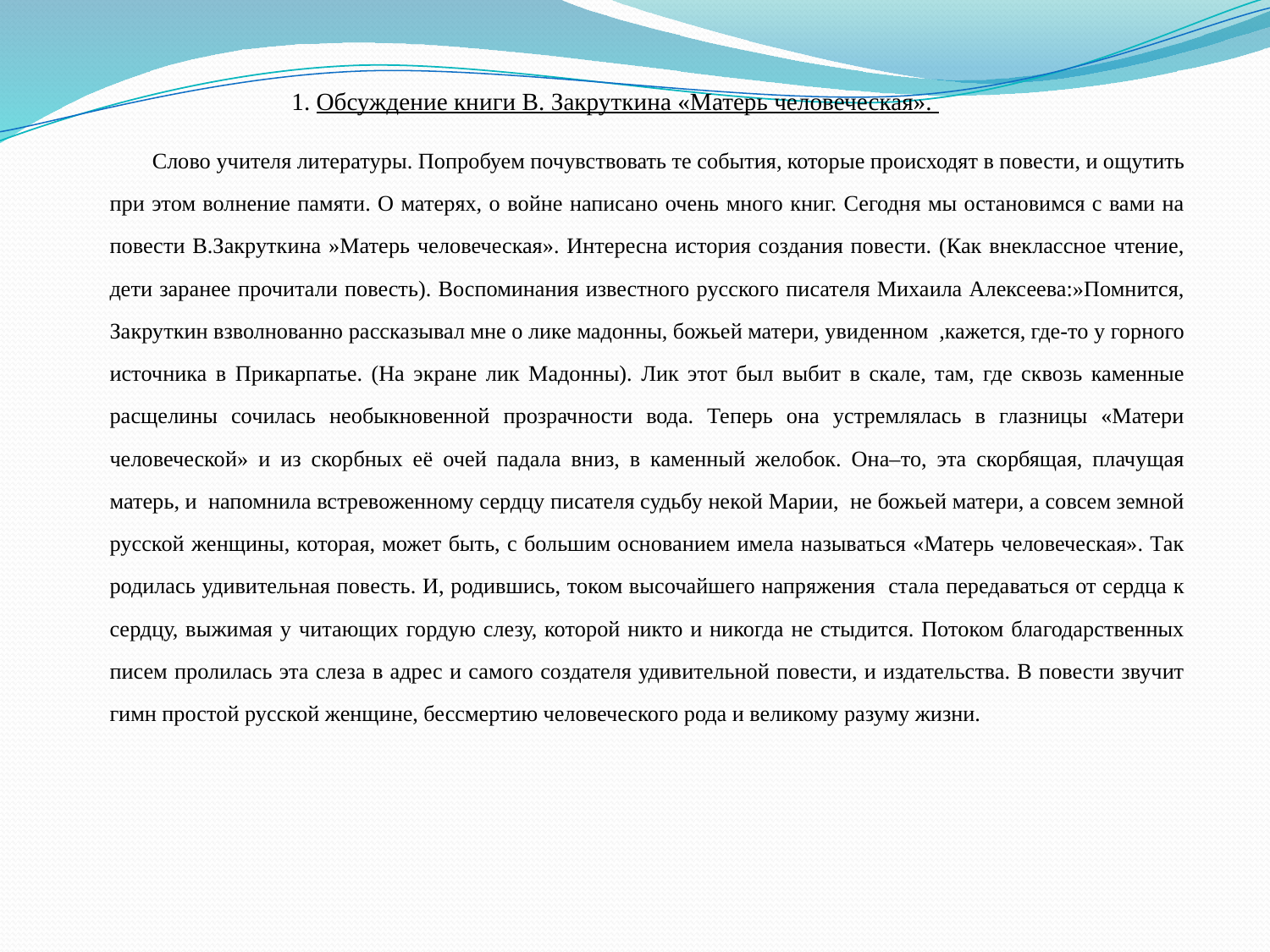

Слово учителя литературы. Попробуем почувствовать те события, которые происходят в повести, и ощутить при этом волнение памяти. О матерях, о войне написано очень много книг. Сегодня мы остановимся с вами на повести В.Закруткина »Матерь человеческая». Интересна история создания повести. (Как внеклассное чтение, дети заранее прочитали повесть). Воспоминания известного русского писателя Михаила Алексеева:»Помнится, Закруткин взволнованно рассказывал мне о лике мадонны, божьей матери, увиденном  ,кажется, где-то у горного источника в Прикарпатье. (На экране лик Мадонны). Лик этот был выбит в скале, там, где сквозь каменные расщелины сочилась необыкновенной прозрачности вода. Теперь она устремлялась в глазницы «Матери человеческой» и из скорбных её очей падала вниз, в каменный желобок. Она–то, эта скорбящая, плачущая матерь, и  напомнила встревоженному сердцу писателя судьбу некой Марии,  не божьей матери, а совсем земной русской женщины, которая, может быть, с большим основанием имела называться «Матерь человеческая». Так родилась удивительная повесть. И, родившись, током высочайшего напряжения  стала передаваться от сердца к сердцу, выжимая у читающих гордую слезу, которой никто и никогда не стыдится. Потоком благодарственных писем пролилась эта слеза в адрес и самого создателя удивительной повести, и издательства. В повести звучит гимн простой русской женщине, бессмертию человеческого рода и великому разуму жизни.

1. Обсуждение книги В. Закруткина «Матерь человеческая».